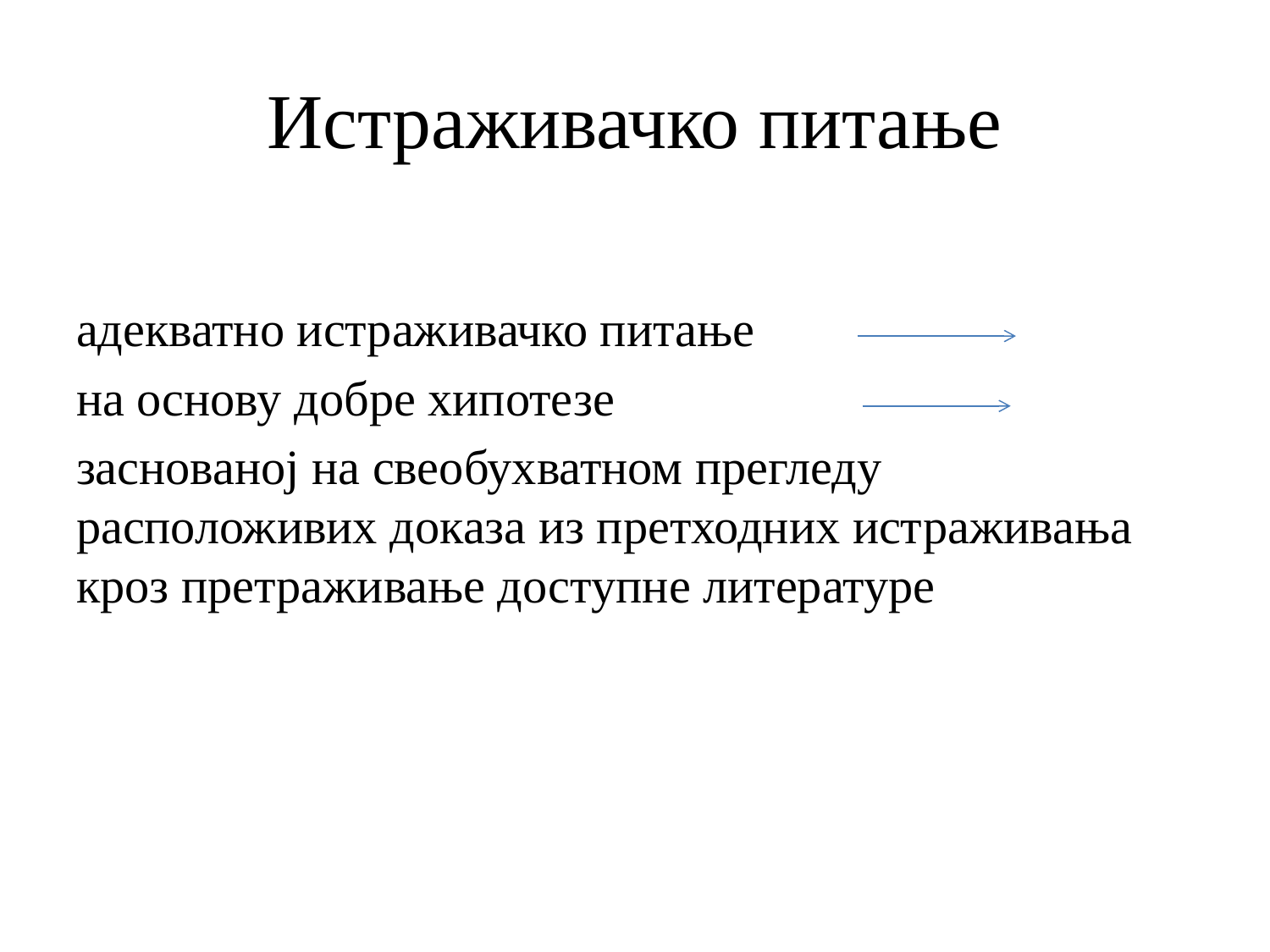

# Истраживачко питање

адекватно истраживачко питање
на основу добре хипотезе
заснованој на свеобухватном прегледу расположивих доказа из претходних истраживања кроз претраживање доступне литературе